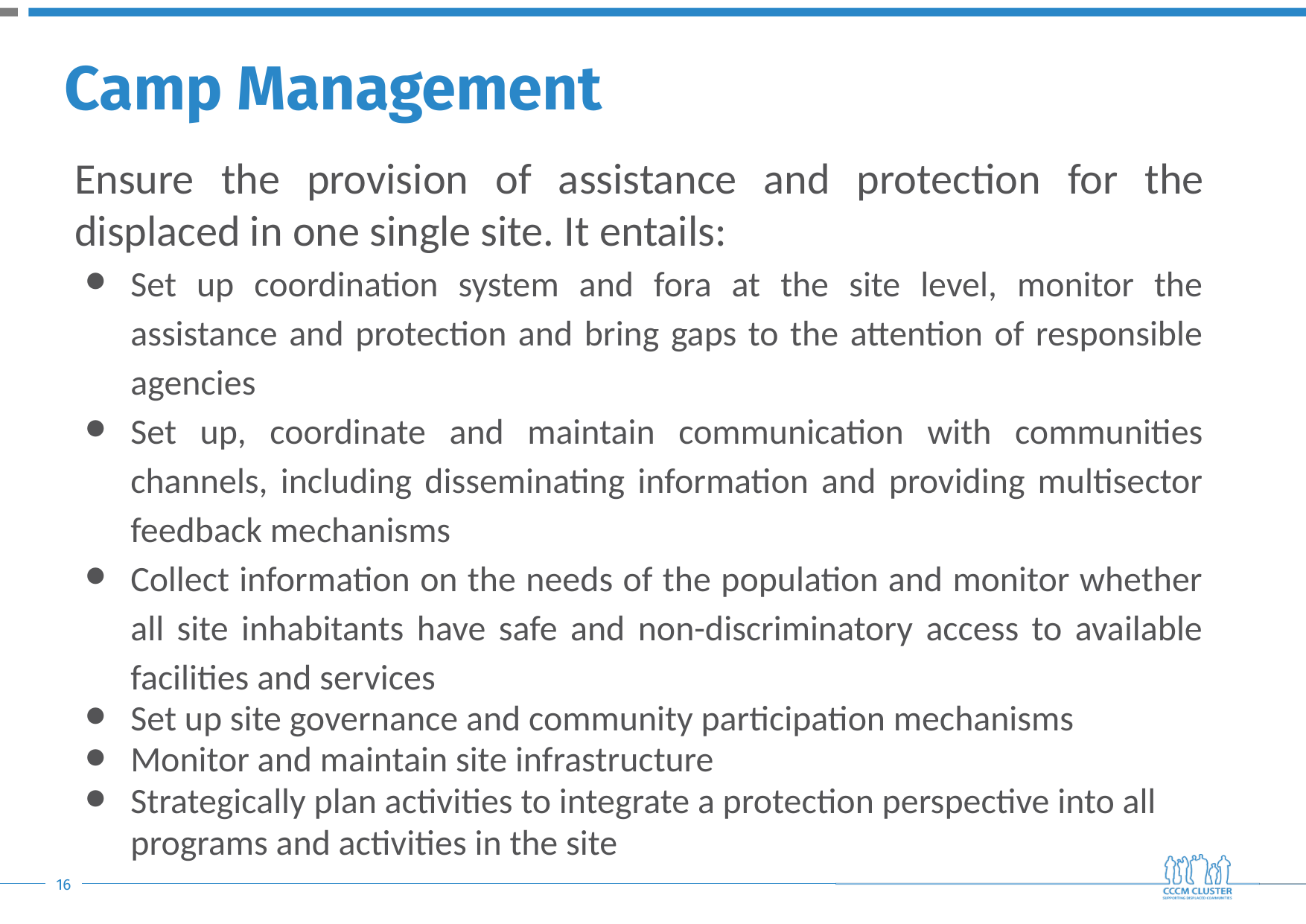

# Camp Management
Ensure the provision of assistance and protection for the displaced in one single site. It entails:
Set up coordination system and fora at the site level, monitor the assistance and protection and bring gaps to the attention of responsible agencies
Set up, coordinate and maintain communication with communities channels, including disseminating information and providing multisector feedback mechanisms
Collect information on the needs of the population and monitor whether all site inhabitants have safe and non-discriminatory access to available facilities and services
Set up site governance and community participation mechanisms
Monitor and maintain site infrastructure
Strategically plan activities to integrate a protection perspective into all programs and activities in the site